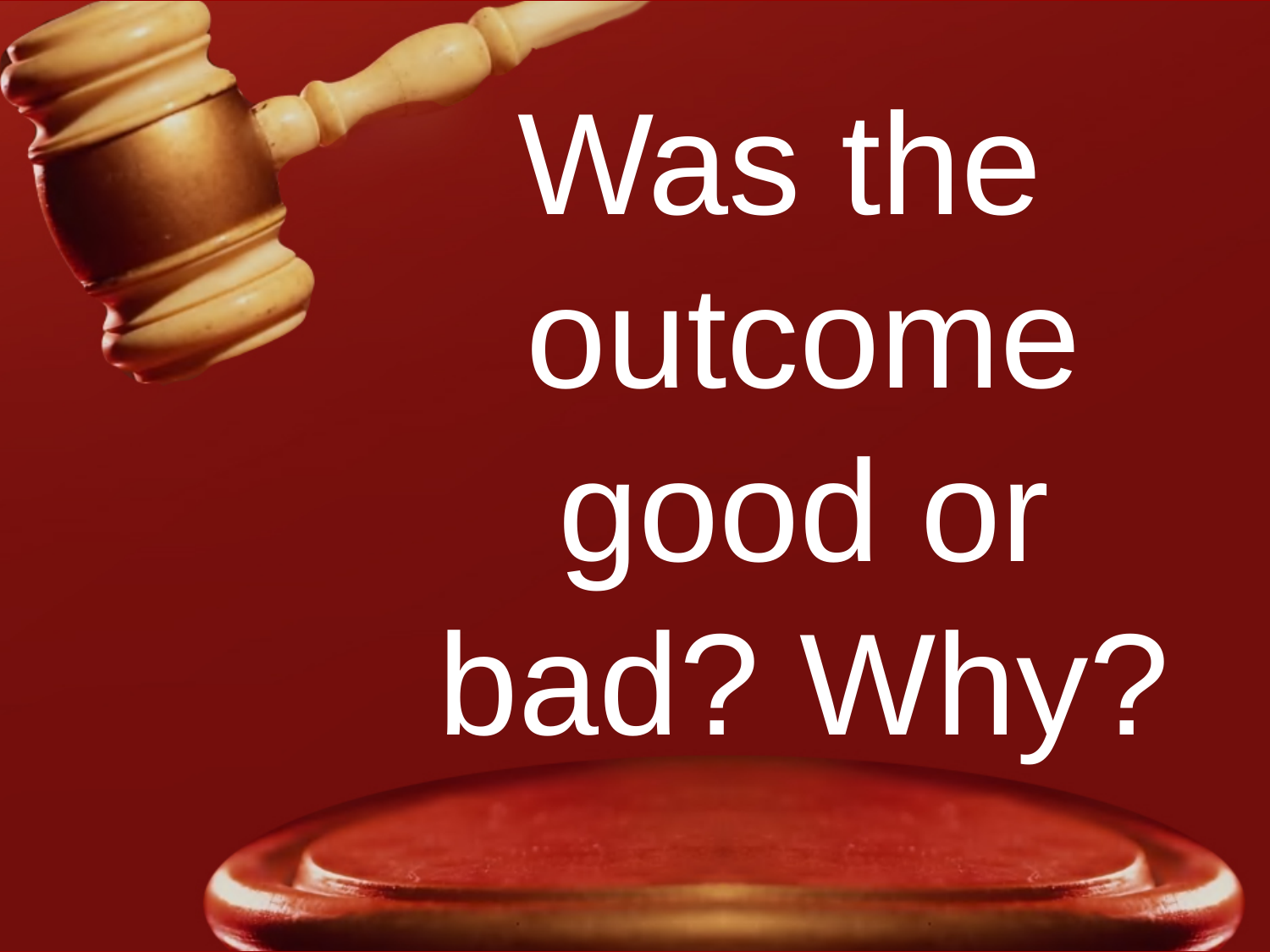

Was the outcome good or bad? Why?